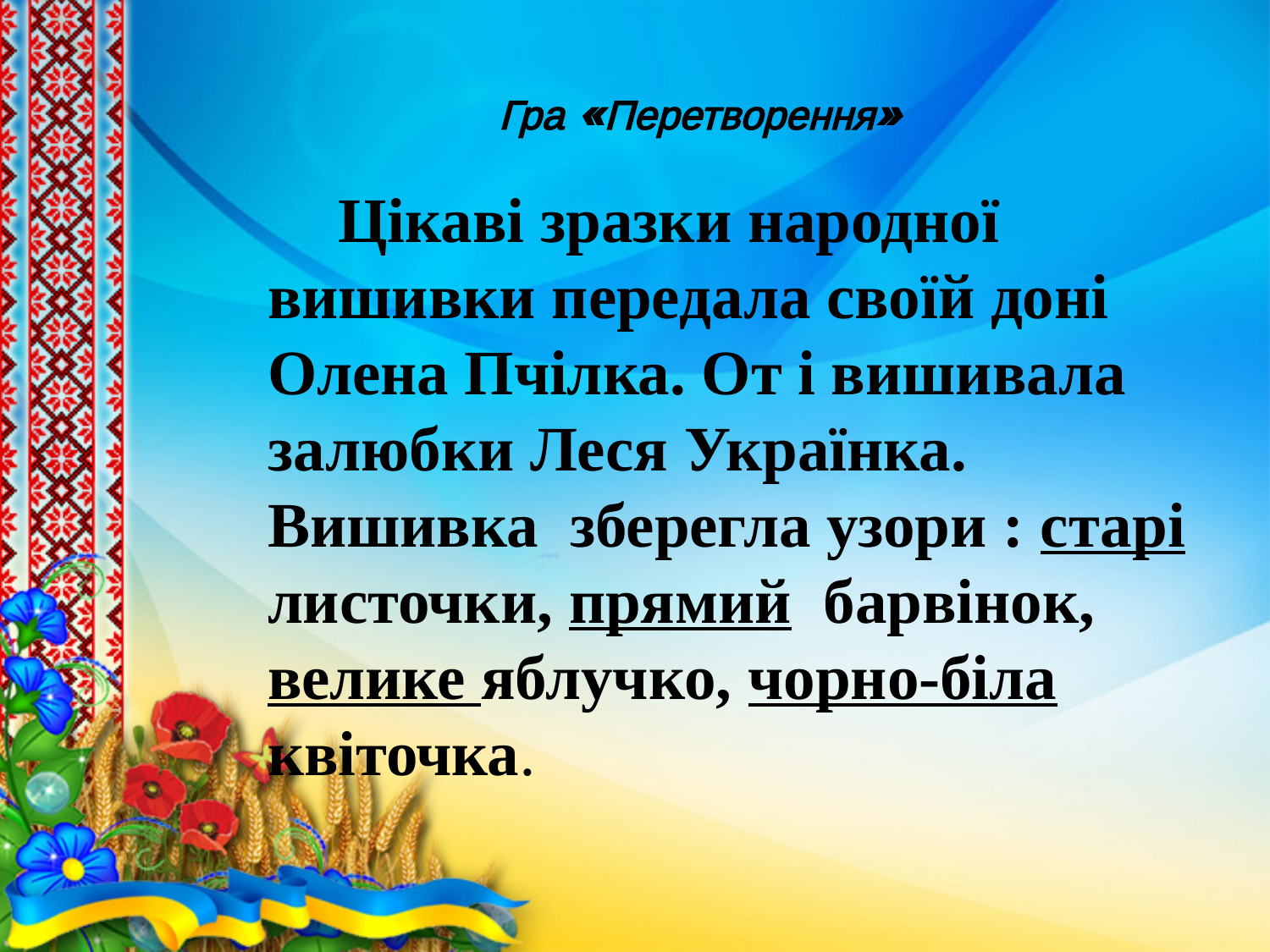

# Гра «Перетворення»

     Цікаві зразки народної вишивки передала своїй доні  Олена Пчілка. От і вишивала залюбки Леся Українка. Вишивка  зберегла узори : старі листочки, прямий  барвінок,  велике яблучко, чорно-біла квіточка.